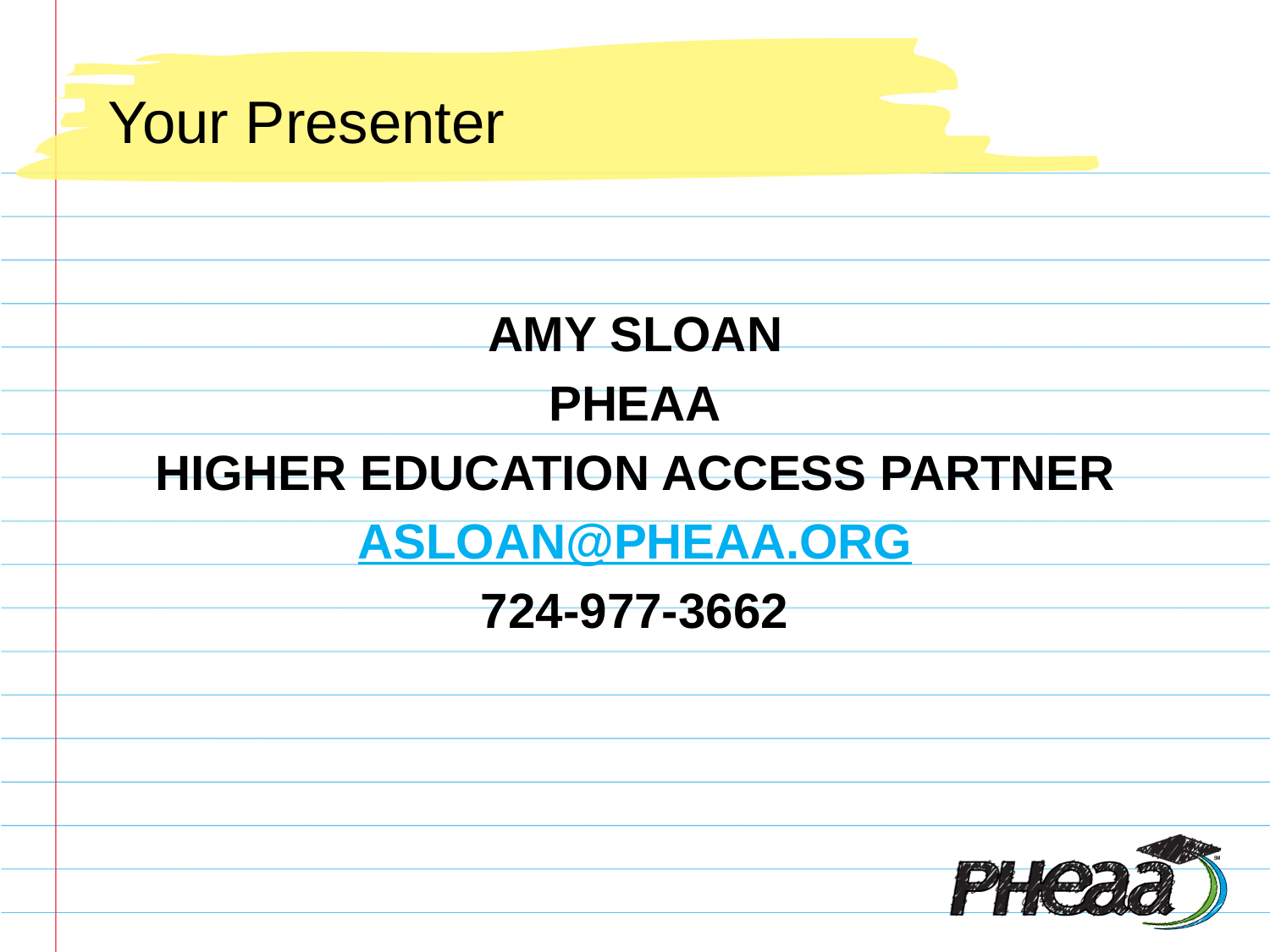

# Your Presenter
AMY SLOAN
PHEAA
HIGHER EDUCATION ACCESS PARTNER
ASLOAN@PHEAA.ORG
724-977-3662